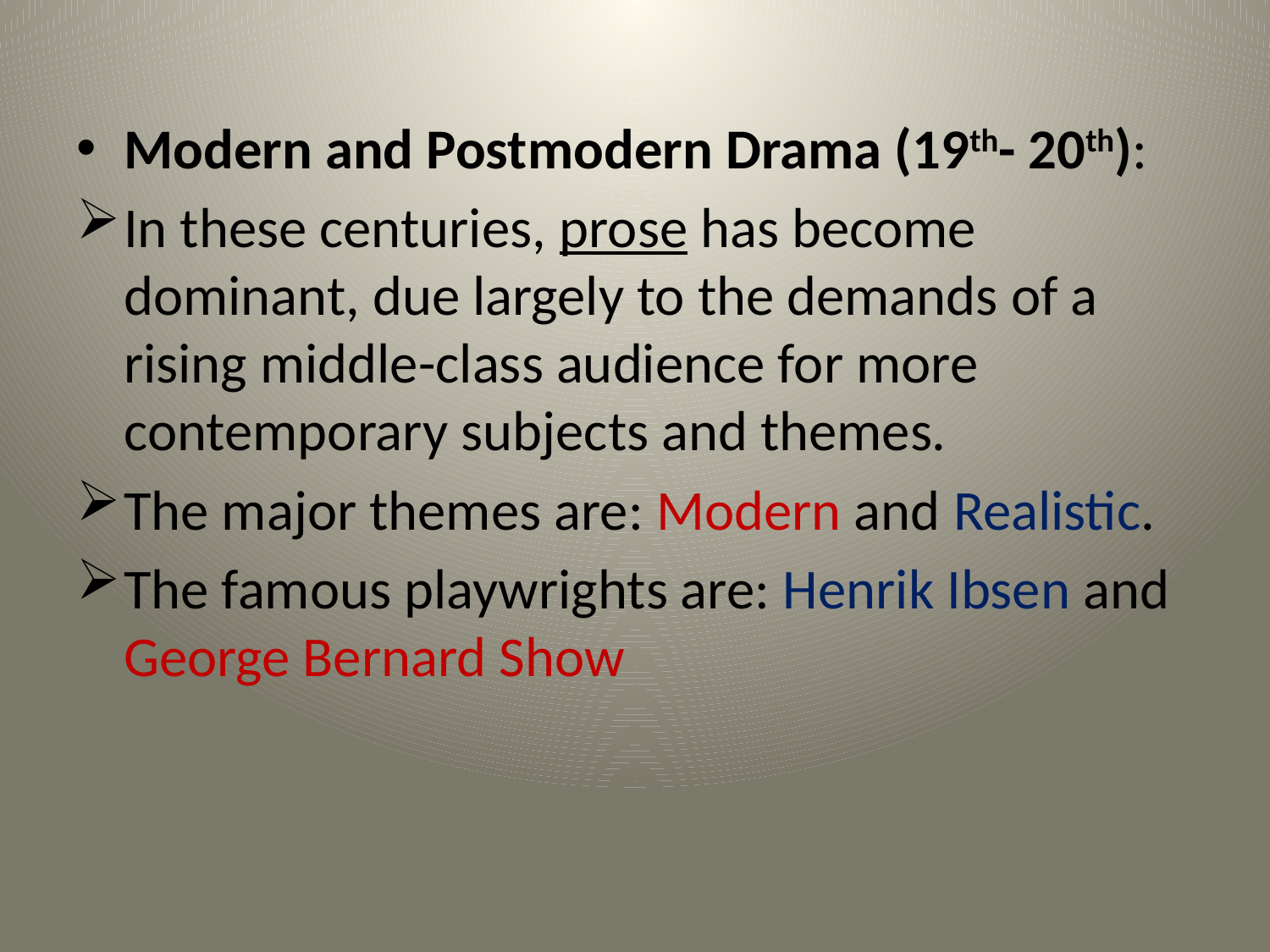

Modern and Postmodern Drama (19th- 20th):
In these centuries, prose has become dominant, due largely to the demands of a rising middle-class audience for more contemporary subjects and themes.
The major themes are: Modern and Realistic.
The famous playwrights are: Henrik Ibsen and George Bernard Show